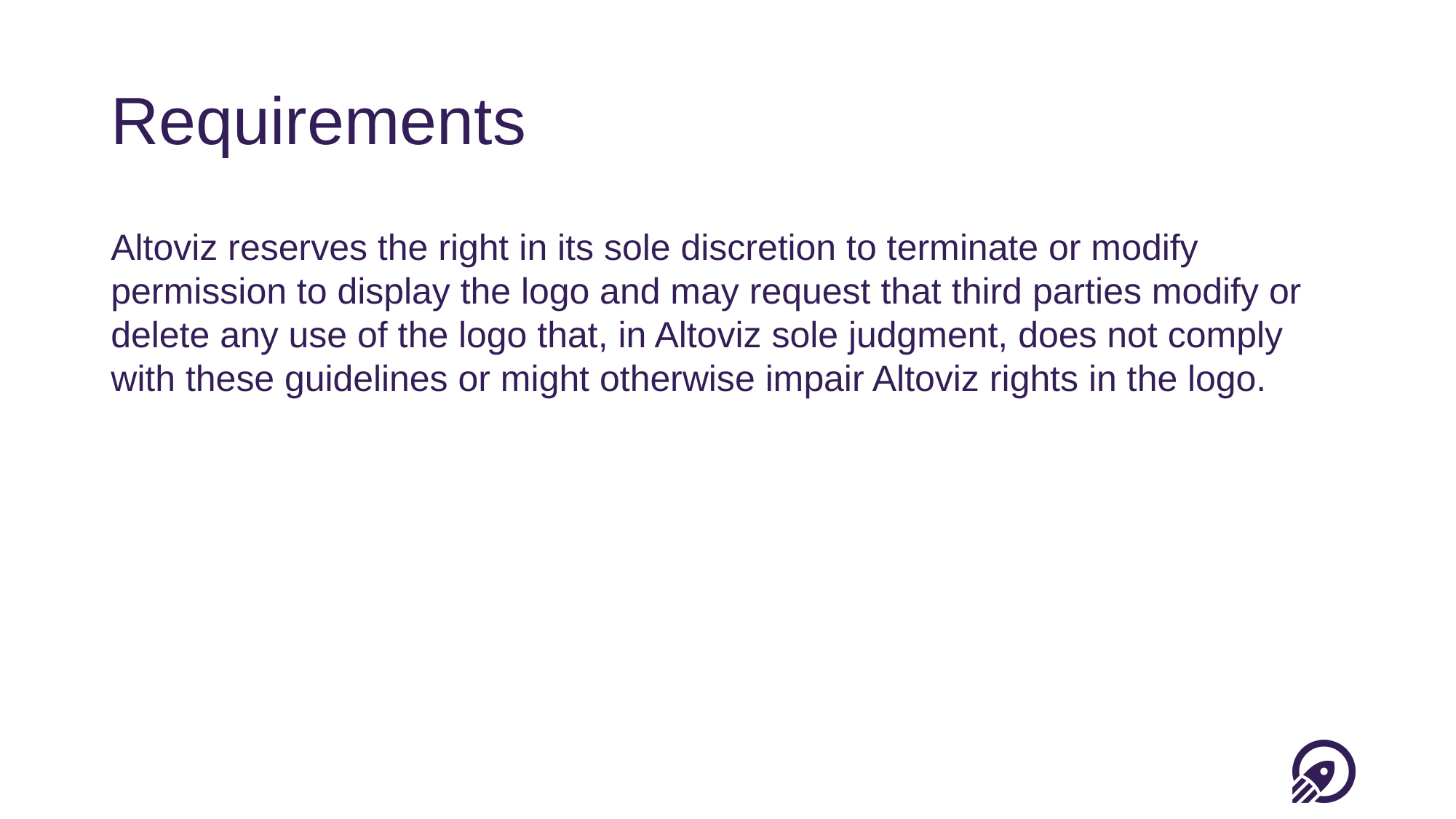

# Requirements
Altoviz reserves the right in its sole discretion to terminate or modify permission to display the logo and may request that third parties modify or delete any use of the logo that, in Altoviz sole judgment, does not comply with these guidelines or might otherwise impair Altoviz rights in the logo.